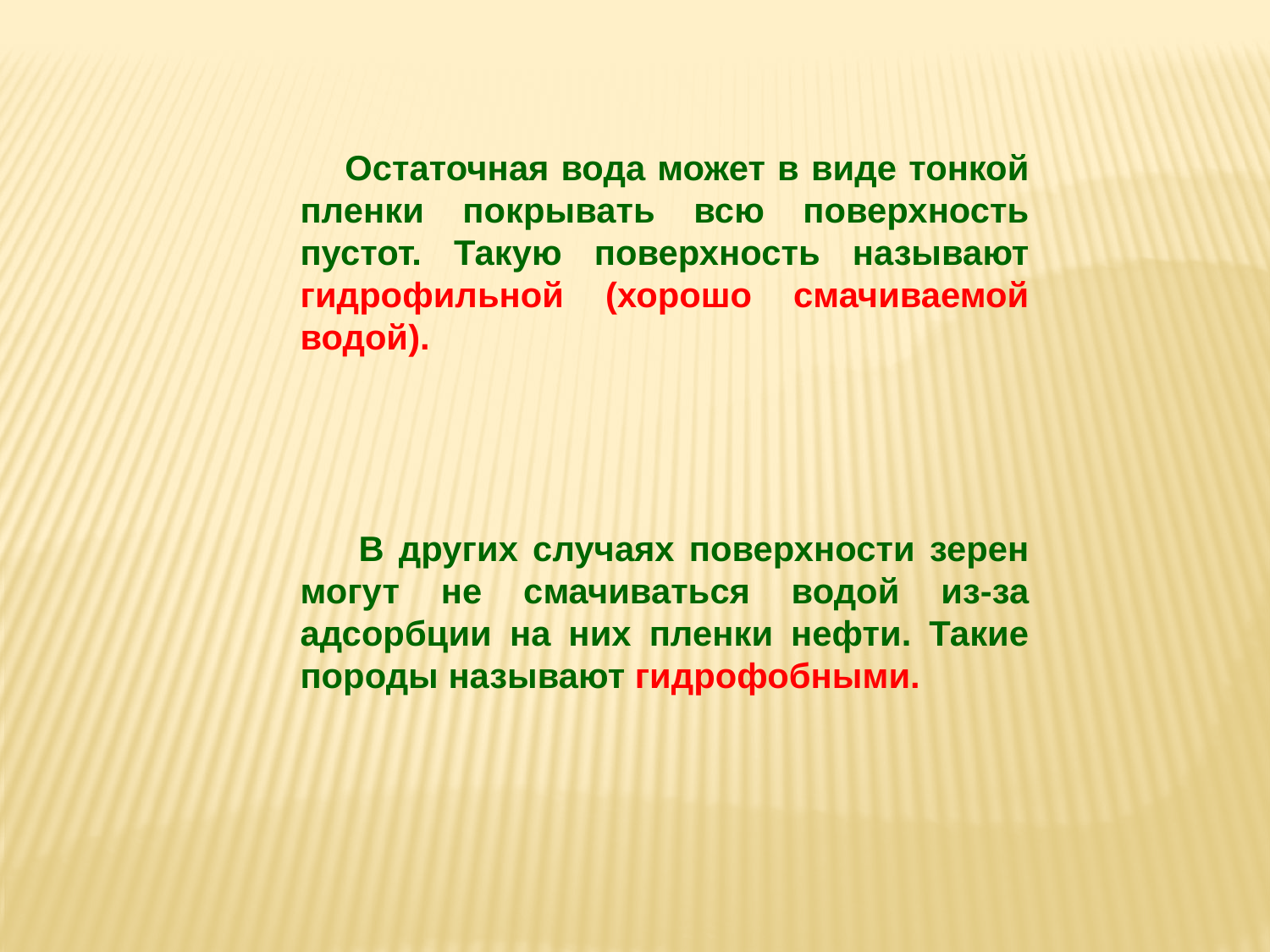

Остаточная вода может в виде тонкой пленки покрывать всю поверхность пустот. Такую поверхность называют гидрофильной (хорошо смачиваемой водой).

    В других случаях поверхности зерен могут не смачиваться водой из-за адсорбции на них пленки нефти. Такие породы называют гидрофобными.